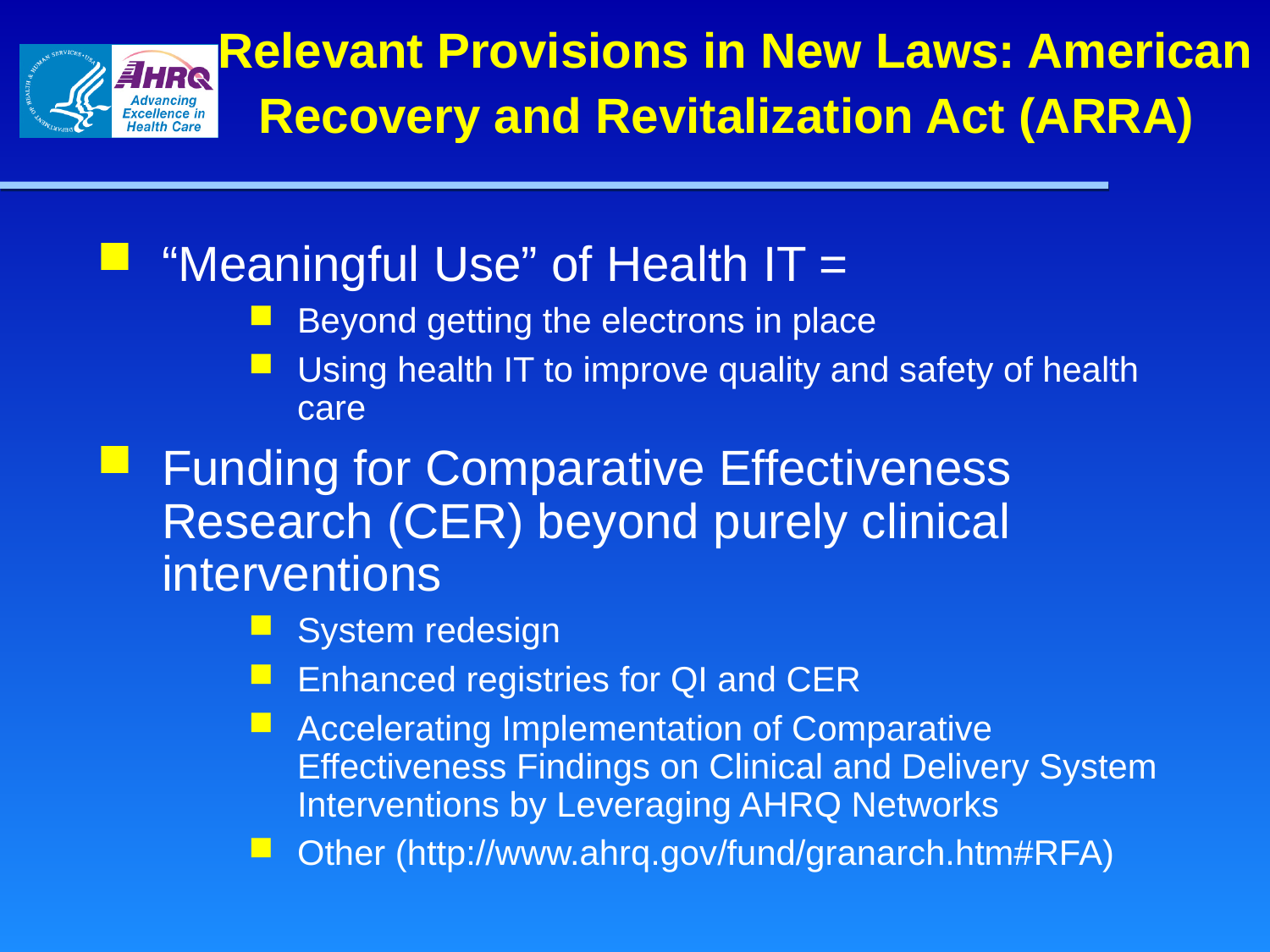

# Relevant Provisions in New Laws: American Recovery and Revitalization Act (ARRA)
“Meaningful Use” of Health IT =
Beyond getting the electrons in place
Using health IT to improve quality and safety of health care
Funding for Comparative Effectiveness Research (CER) beyond purely clinical interventions
System redesign
Enhanced registries for QI and CER
Accelerating Implementation of Comparative Effectiveness Findings on Clinical and Delivery System Interventions by Leveraging AHRQ Networks
Other (http://www.ahrq.gov/fund/granarch.htm#RFA)